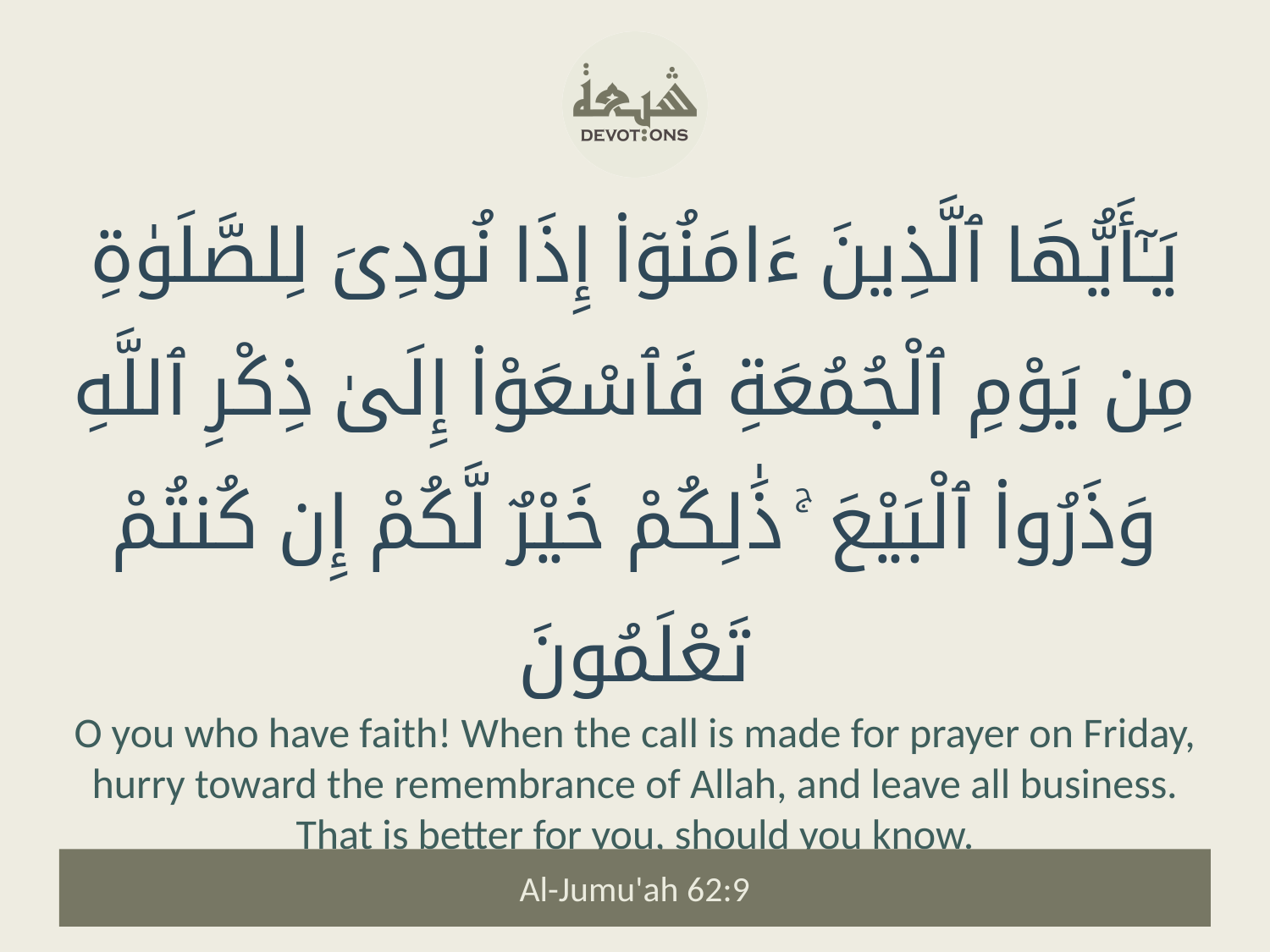

يَـٰٓأَيُّهَا ٱلَّذِينَ ءَامَنُوٓا۟ إِذَا نُودِىَ لِلصَّلَوٰةِ مِن يَوْمِ ٱلْجُمُعَةِ فَٱسْعَوْا۟ إِلَىٰ ذِكْرِ ٱللَّهِ وَذَرُوا۟ ٱلْبَيْعَ ۚ ذَٰلِكُمْ خَيْرٌ لَّكُمْ إِن كُنتُمْ تَعْلَمُونَ
O you who have faith! When the call is made for prayer on Friday, hurry toward the remembrance of Allah, and leave all business. That is better for you, should you know.
Al-Jumu'ah 62:9